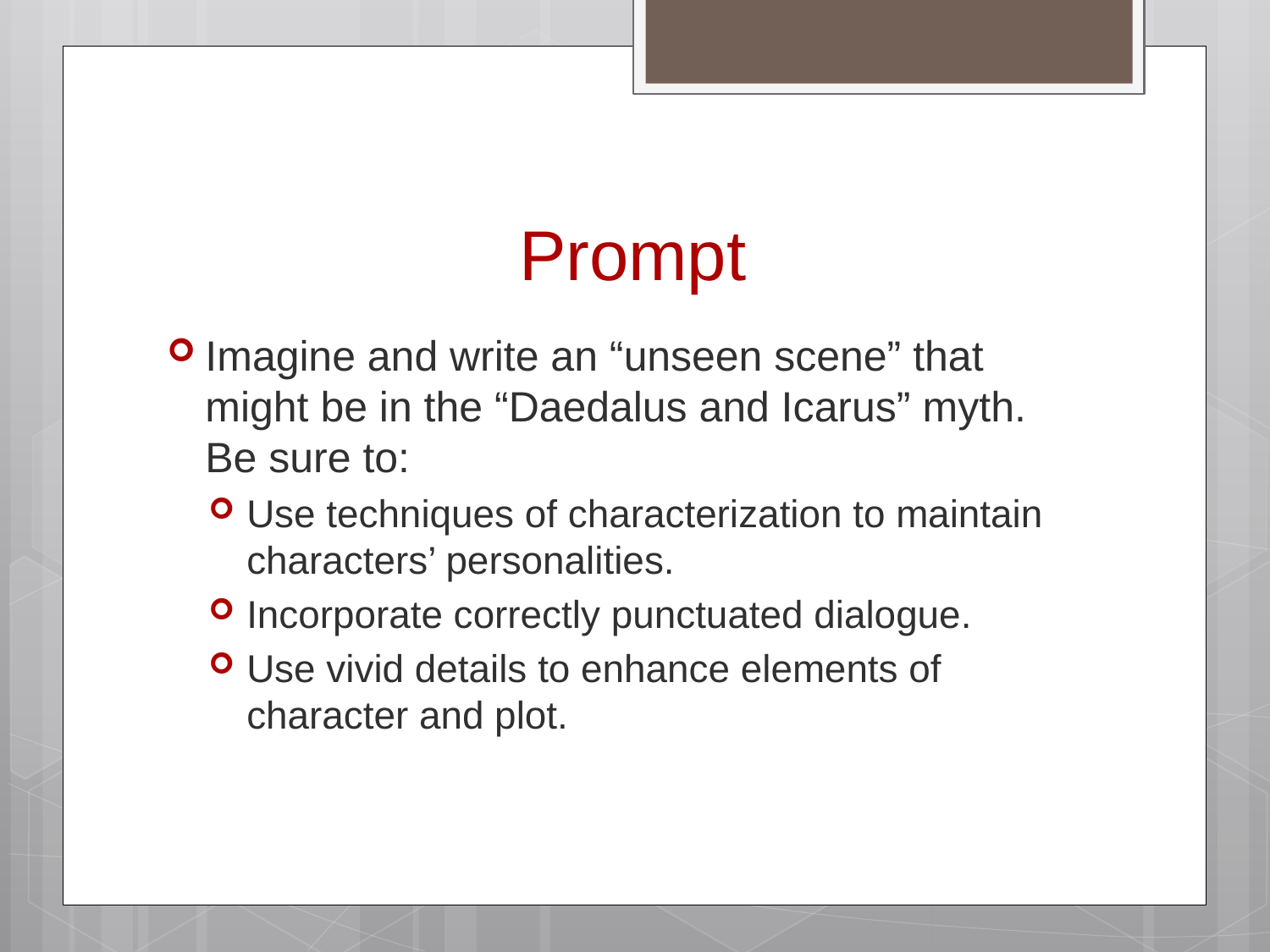

# Prompt
Imagine and write an “unseen scene” that might be in the “Daedalus and Icarus” myth. Be sure to:
Use techniques of characterization to maintain characters’ personalities.
Incorporate correctly punctuated dialogue.
Use vivid details to enhance elements of character and plot.